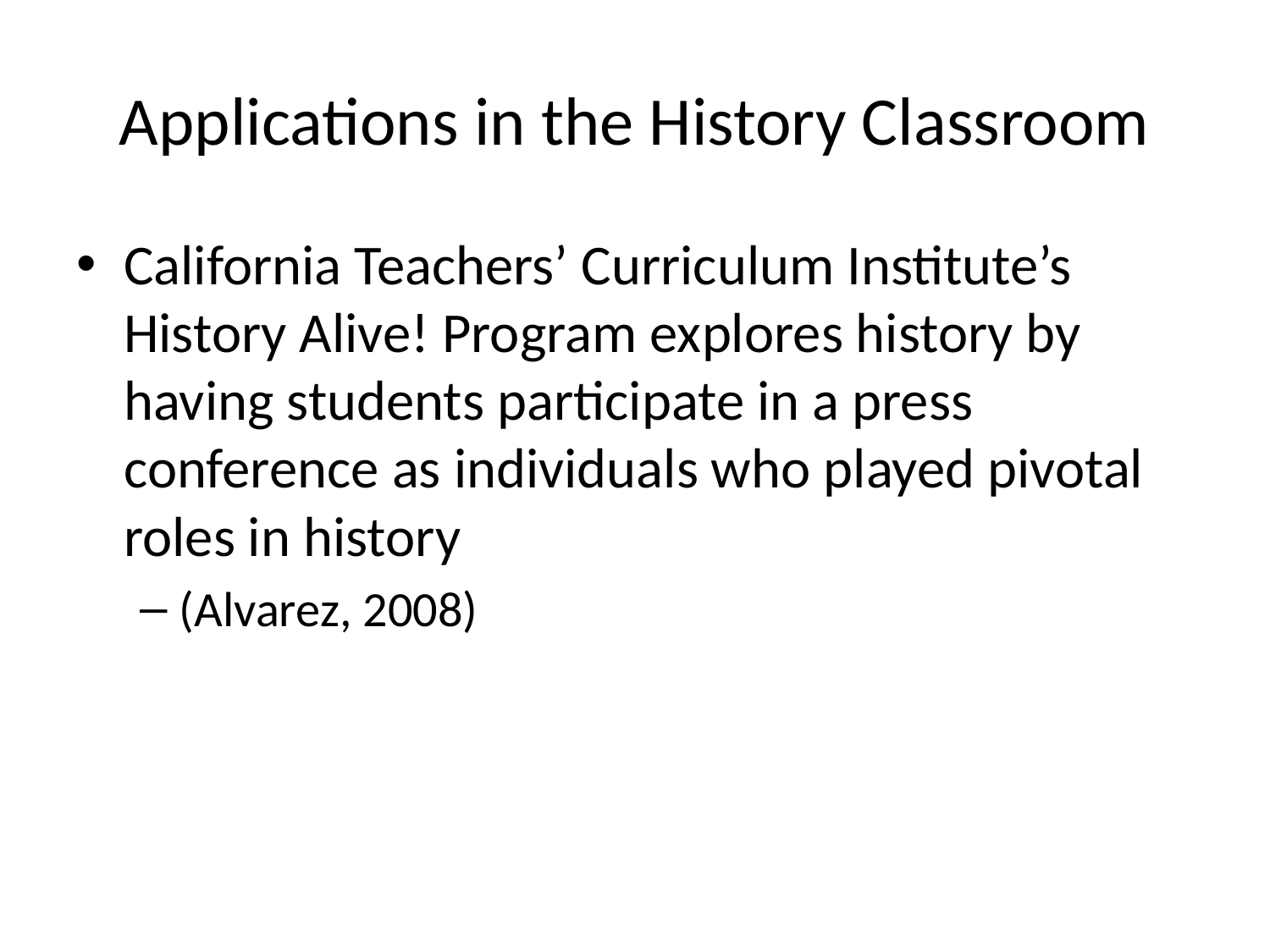

# Applications in the History Classroom
California Teachers’ Curriculum Institute’s History Alive! Program explores history by having students participate in a press conference as individuals who played pivotal roles in history
(Alvarez, 2008)